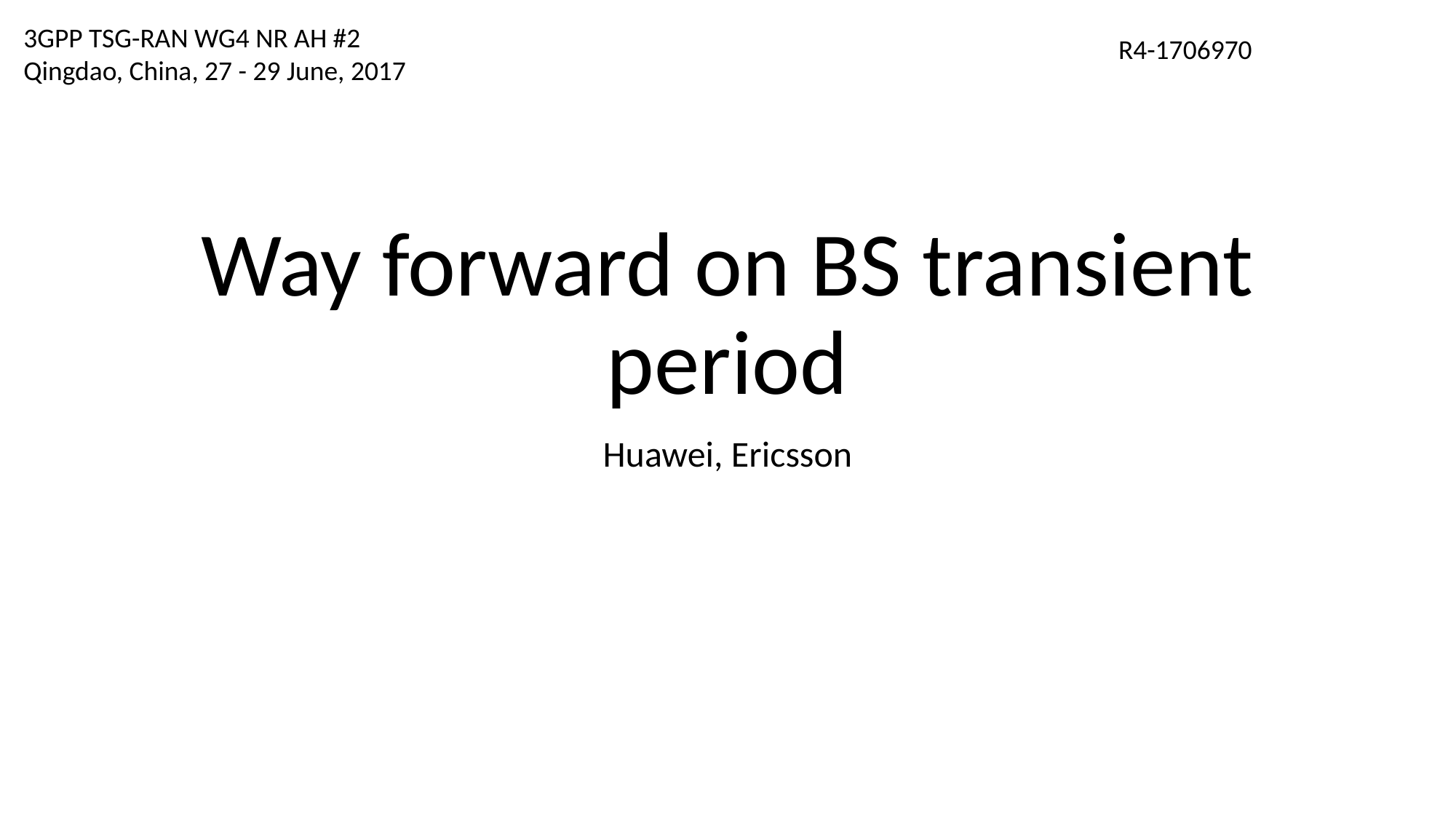

3GPP TSG-RAN WG4 NR AH #2
Qingdao, China, 27 - 29 June, 2017
R4-1706970
# Way forward on BS transient period
Huawei, Ericsson